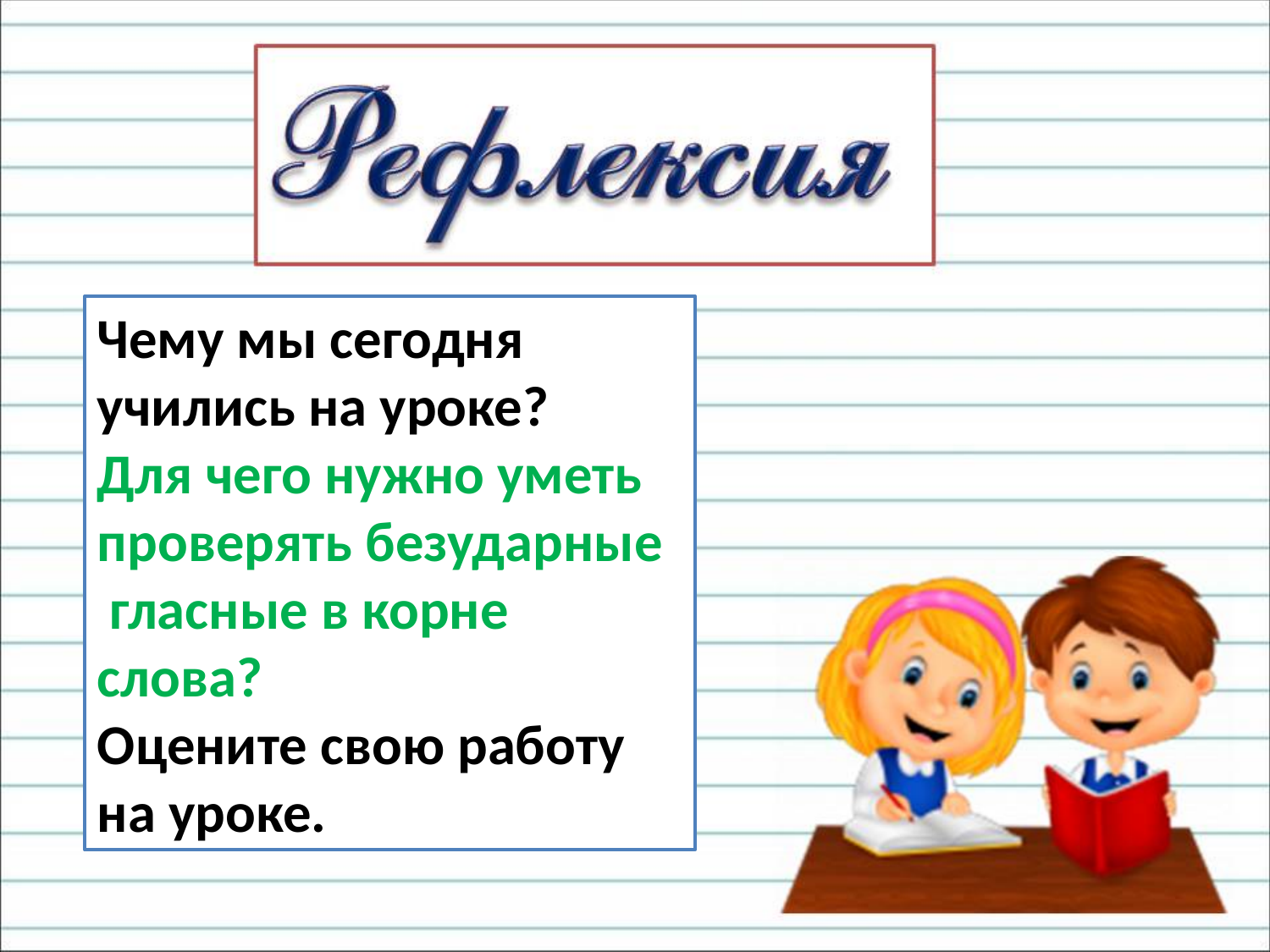

Чему мы сегодня учились на уроке?
Для чего нужно уметь проверять безударные
 гласные в корне слова?
Оцените свою работу на уроке.